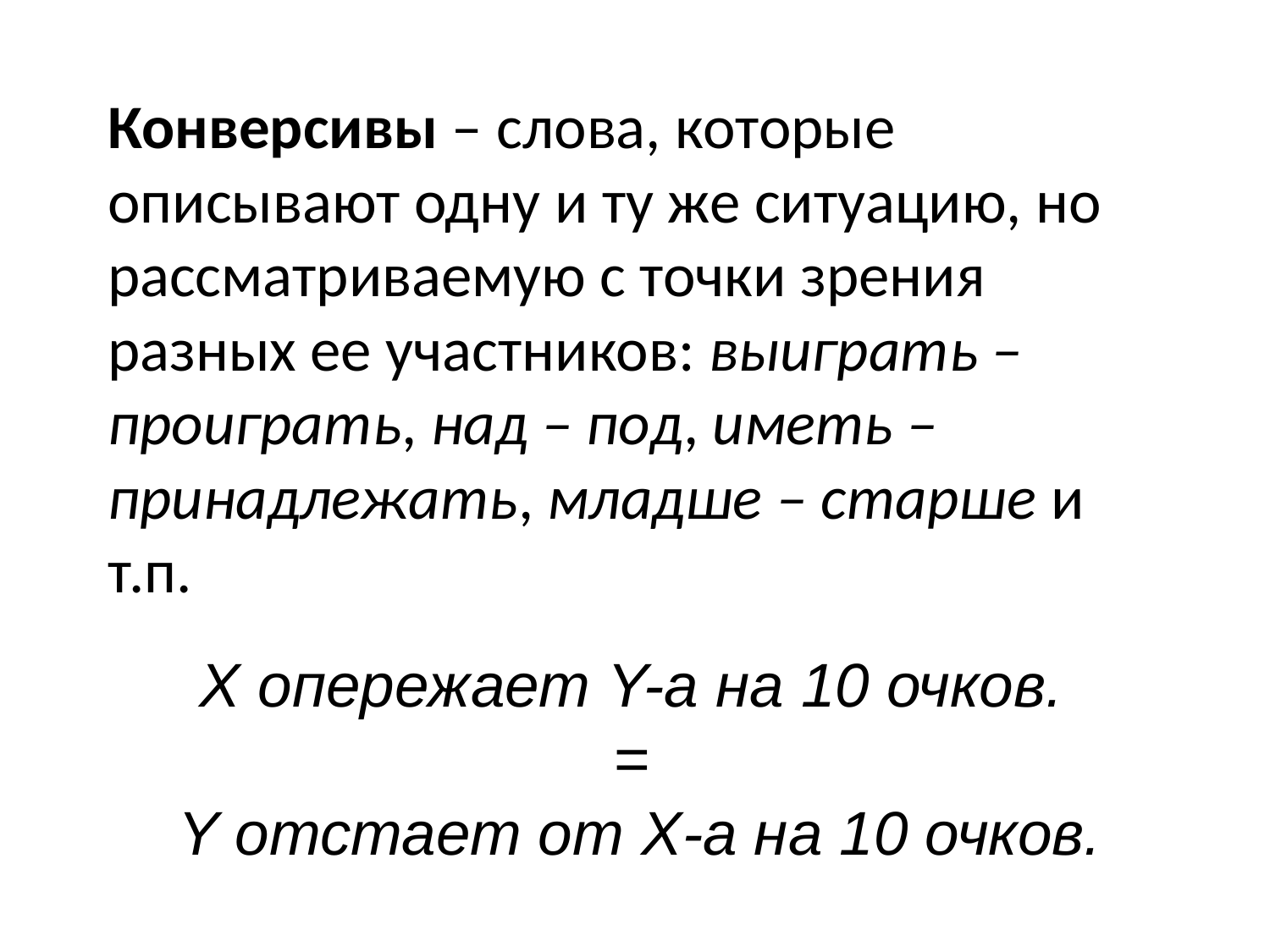

# Конверсивы – слова, которые описывают одну и ту же ситуацию, но рассматриваемую с точки зрения разных ее участников: выиграть – проиграть, над – под, иметь – принадлежать, младше – старше и т.п.
Х опережает Y-а на 10 очков.
=
Y отстает от Х-а на 10 очков.